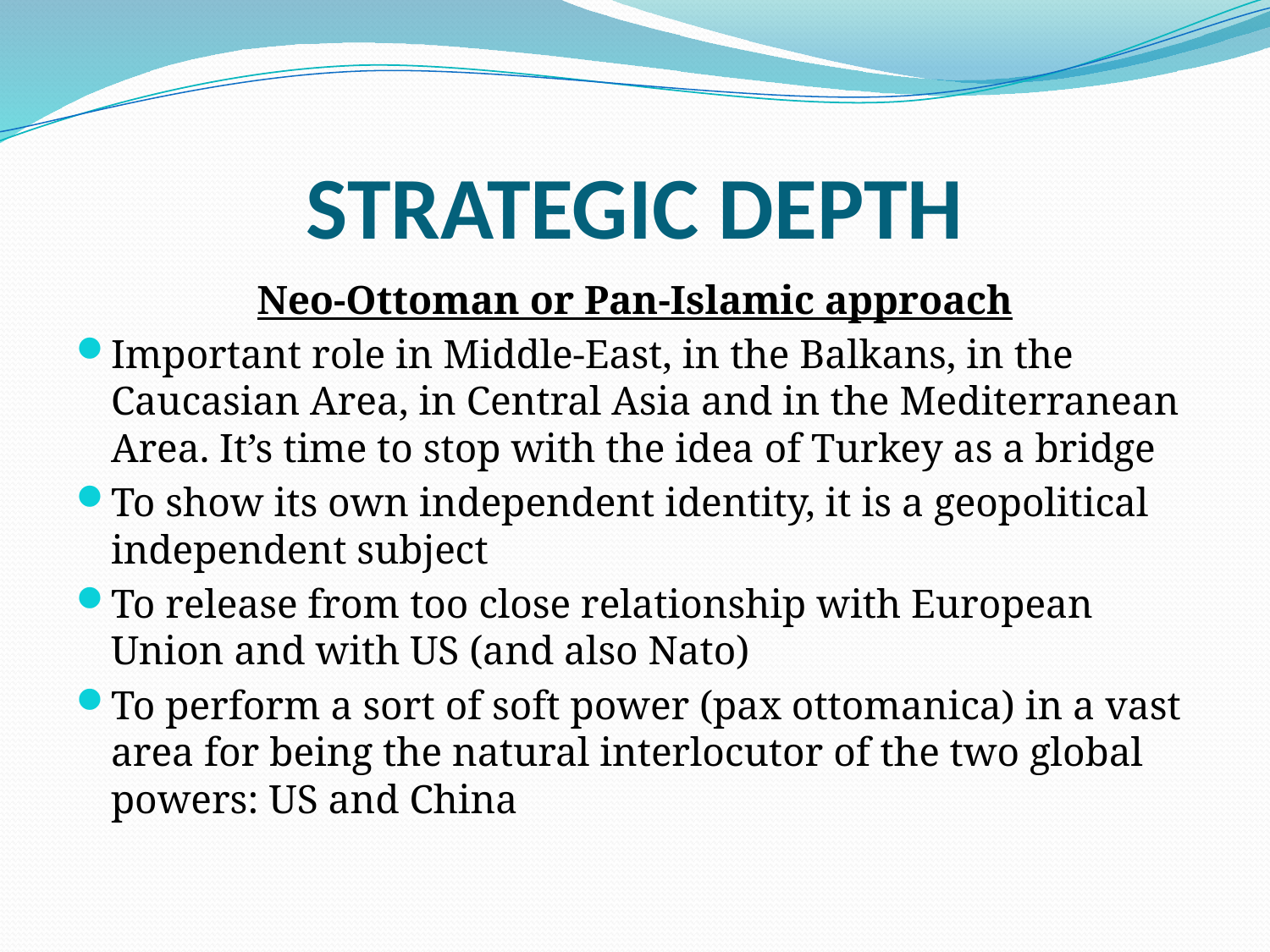

# STRATEGIC DEPTH
Neo-Ottoman or Pan-Islamic approach
Important role in Middle-East, in the Balkans, in the Caucasian Area, in Central Asia and in the Mediterranean Area. It’s time to stop with the idea of Turkey as a bridge
To show its own independent identity, it is a geopolitical independent subject
To release from too close relationship with European Union and with US (and also Nato)
To perform a sort of soft power (pax ottomanica) in a vast area for being the natural interlocutor of the two global powers: US and China